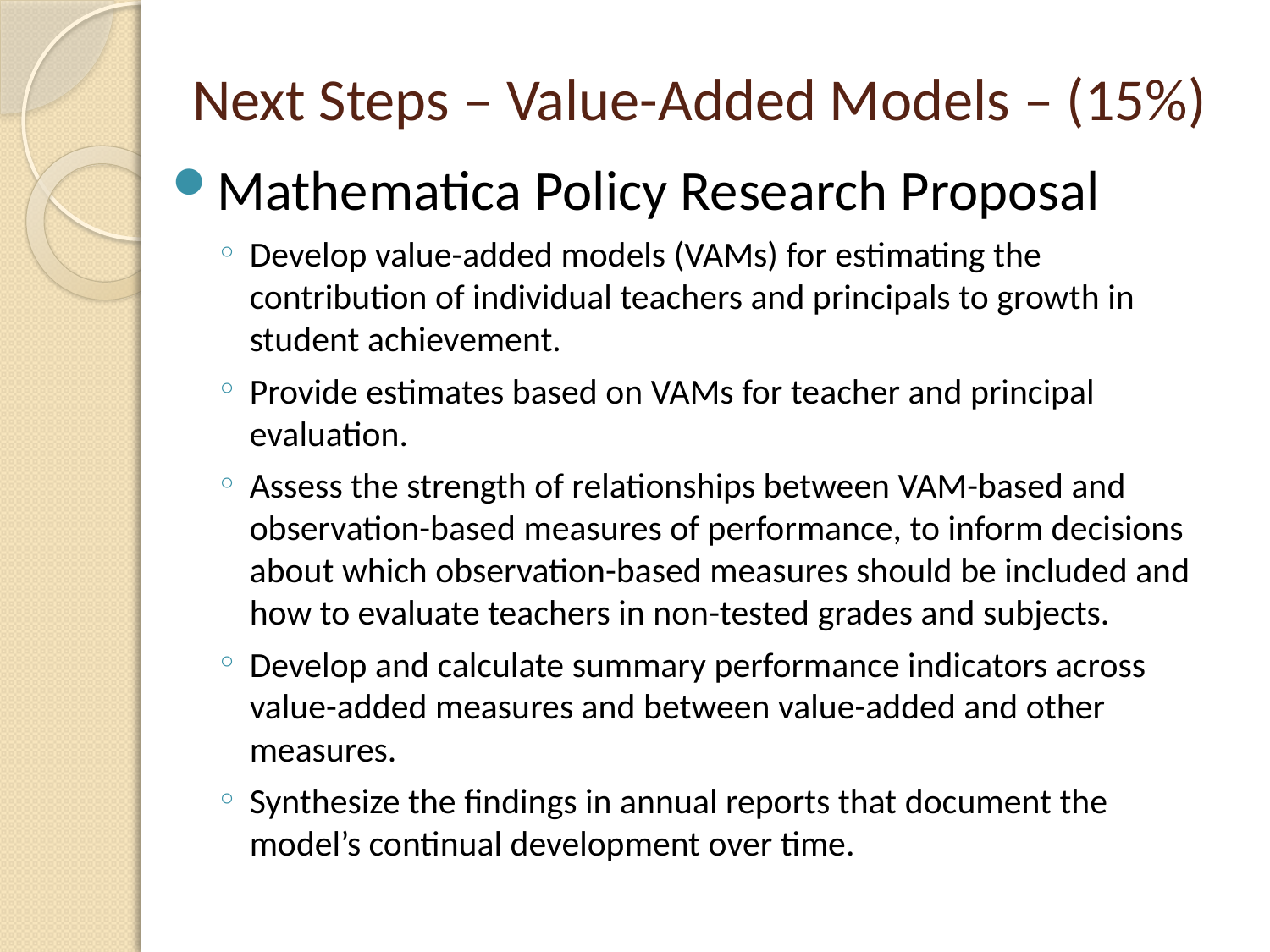

# Next Steps – Value-Added Models – (15%)
Mathematica Policy Research Proposal
Develop value-added models (VAMs) for estimating the contribution of individual teachers and principals to growth in student achievement.
Provide estimates based on VAMs for teacher and principal evaluation.
Assess the strength of relationships between VAM-based and observation-based measures of performance, to inform decisions about which observation-based measures should be included and how to evaluate teachers in non-tested grades and subjects.
Develop and calculate summary performance indicators across value-added measures and between value-added and other measures.
Synthesize the findings in annual reports that document the model’s continual development over time.